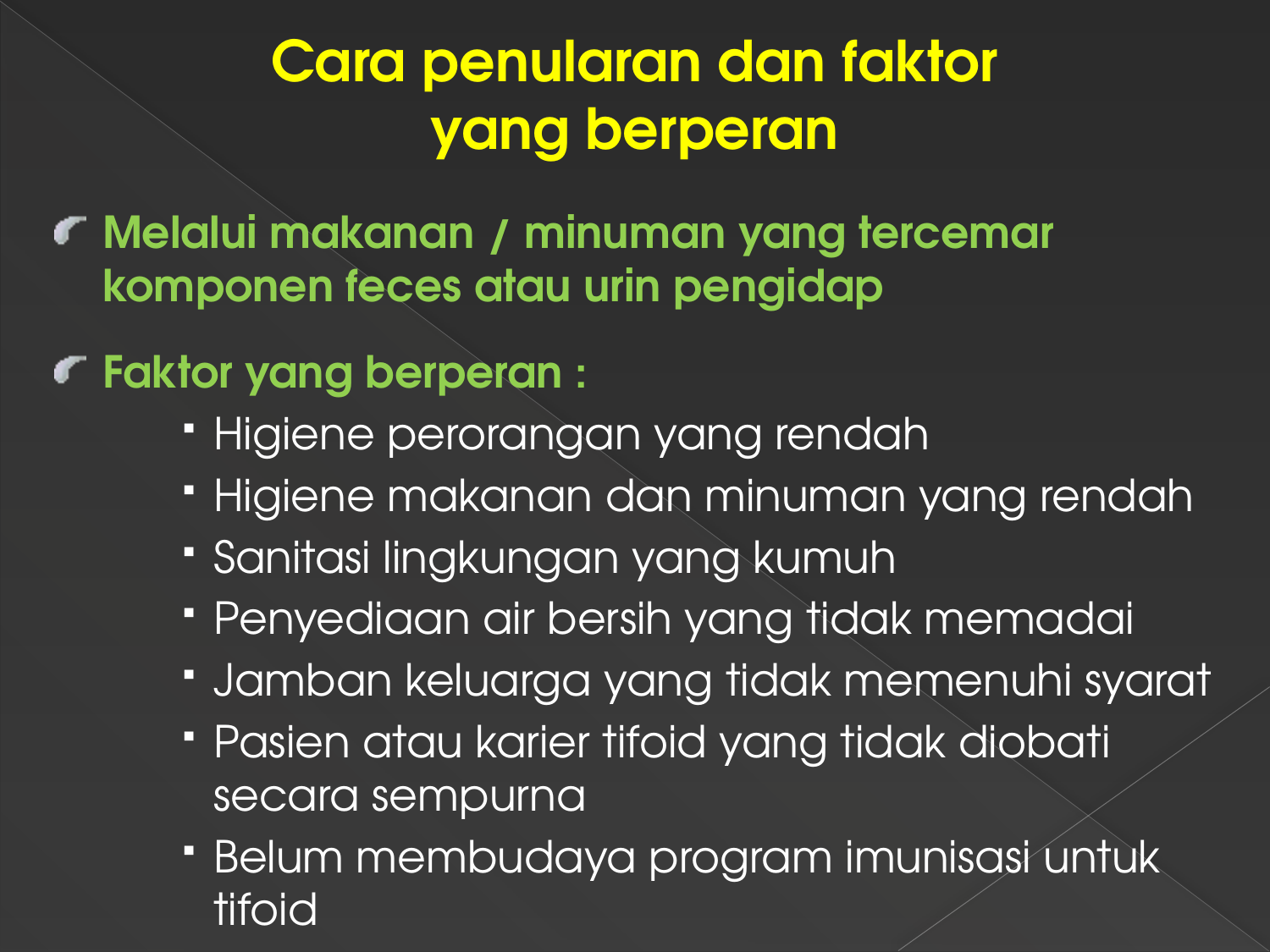

Cara penularan dan faktor
yang berperan
Melalui makanan / minuman yang tercemar komponen feces atau urin pengidap

Faktor yang berperan :
Higiene perorangan yang rendah
Higiene makanan dan minuman yang rendah
Sanitasi lingkungan yang kumuh
Penyediaan air bersih yang tidak memadai
Jamban keluarga yang tidak memenuhi syarat
Pasien atau karier tifoid yang tidak diobati secara sempurna
Belum membudaya program imunisasi untuk tifoid